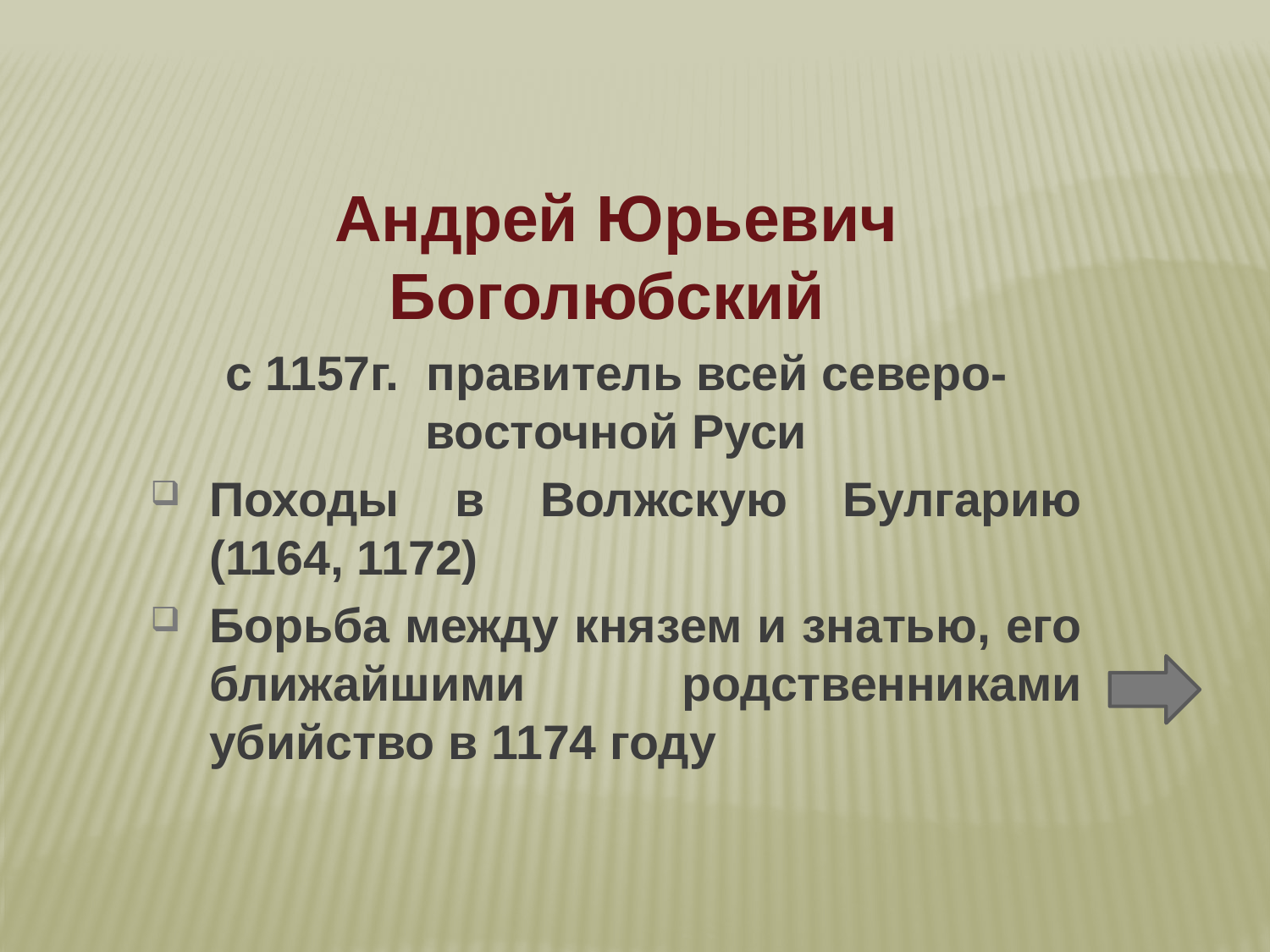

Андрей Юрьевич Боголюбский
с 1157г.  правитель всей северо-восточной Руси
Походы в Волжскую Булгарию (1164, 1172)
Борьба между князем и знатью, его ближайшими родственниками убийство в 1174 году